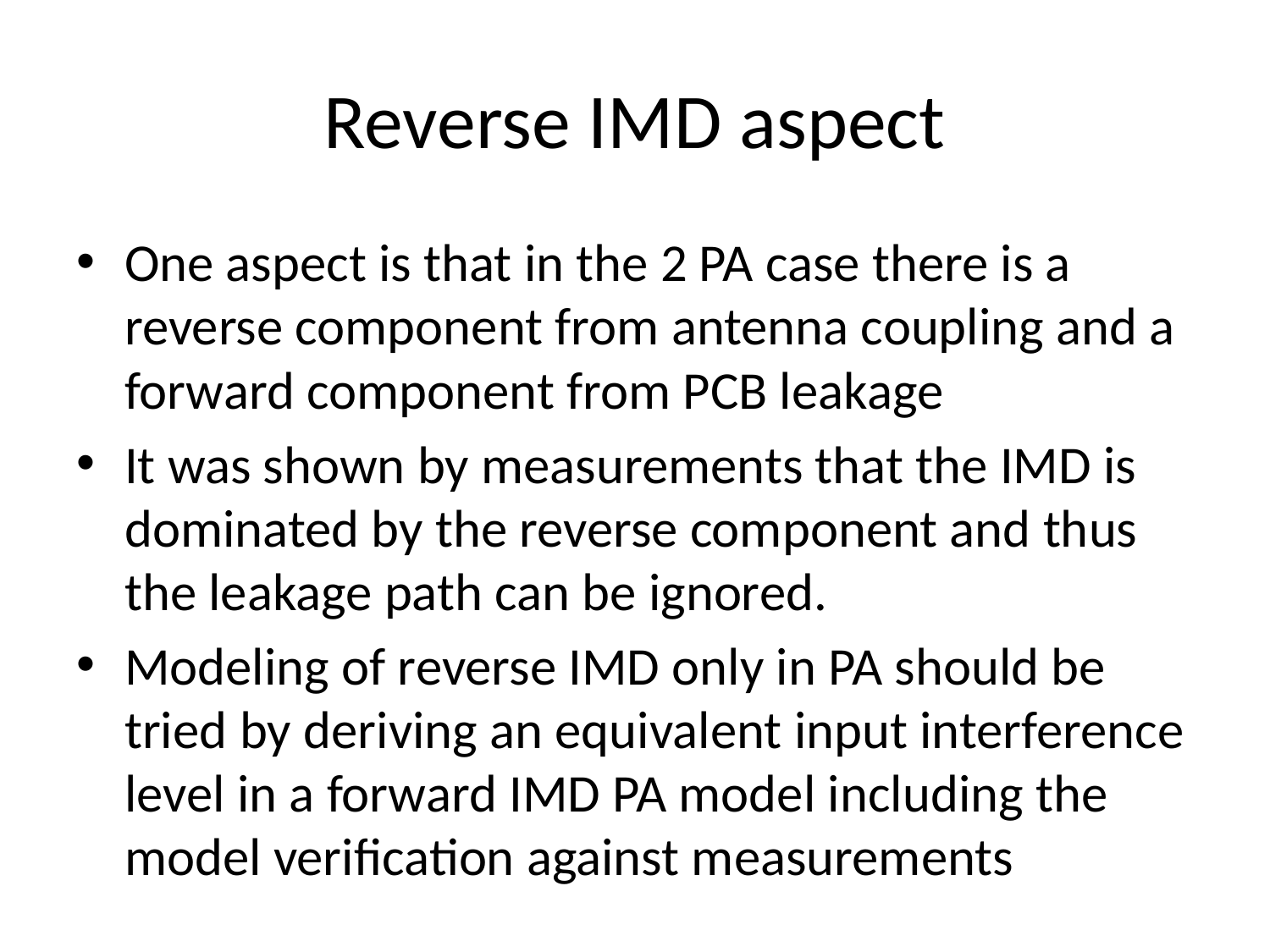

# Reverse IMD aspect
One aspect is that in the 2 PA case there is a reverse component from antenna coupling and a forward component from PCB leakage
It was shown by measurements that the IMD is dominated by the reverse component and thus the leakage path can be ignored.
Modeling of reverse IMD only in PA should be tried by deriving an equivalent input interference level in a forward IMD PA model including the model verification against measurements